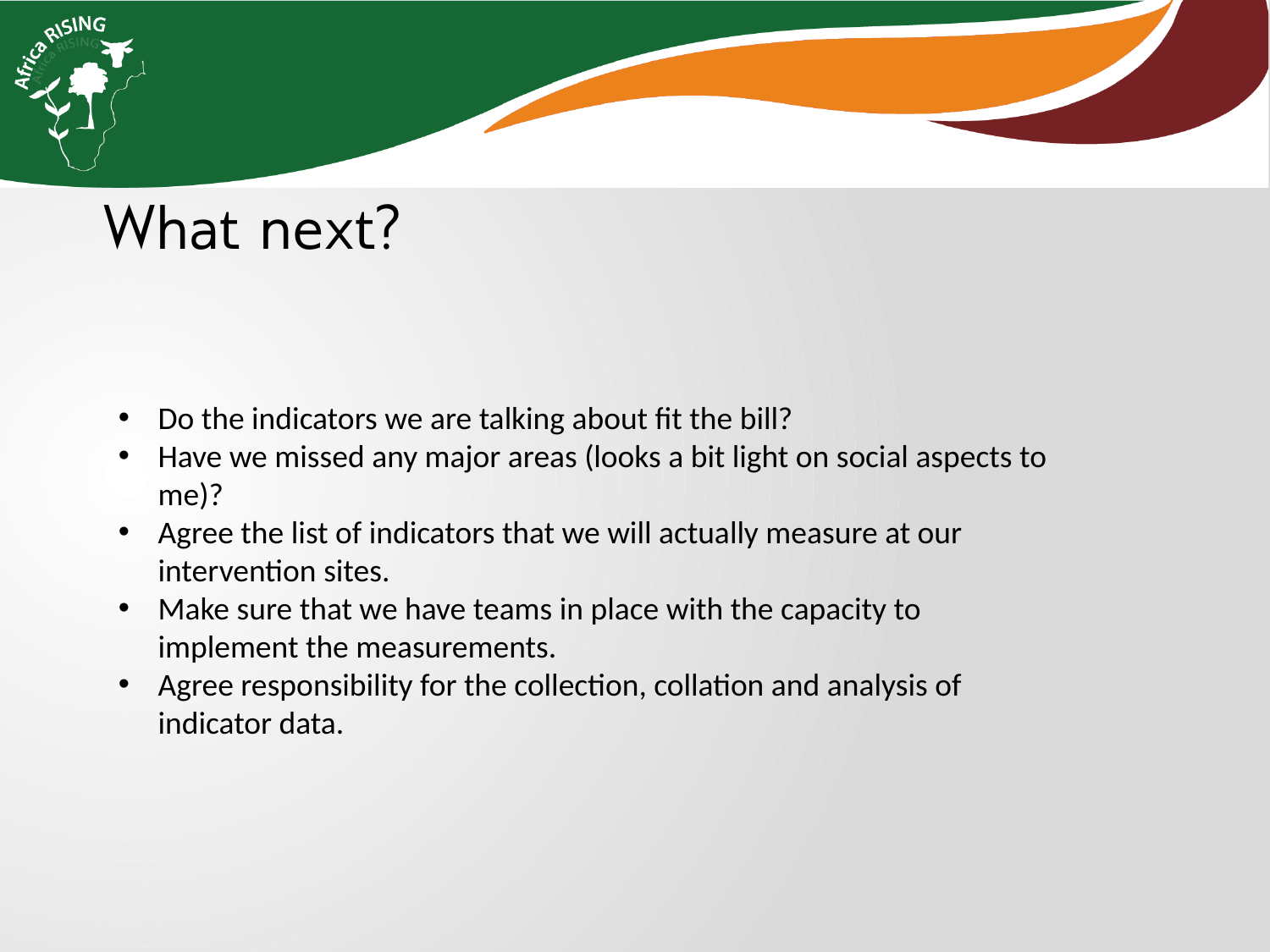

What next?
Do the indicators we are talking about fit the bill?
Have we missed any major areas (looks a bit light on social aspects to me)?
Agree the list of indicators that we will actually measure at our intervention sites.
Make sure that we have teams in place with the capacity to implement the measurements.
Agree responsibility for the collection, collation and analysis of indicator data.